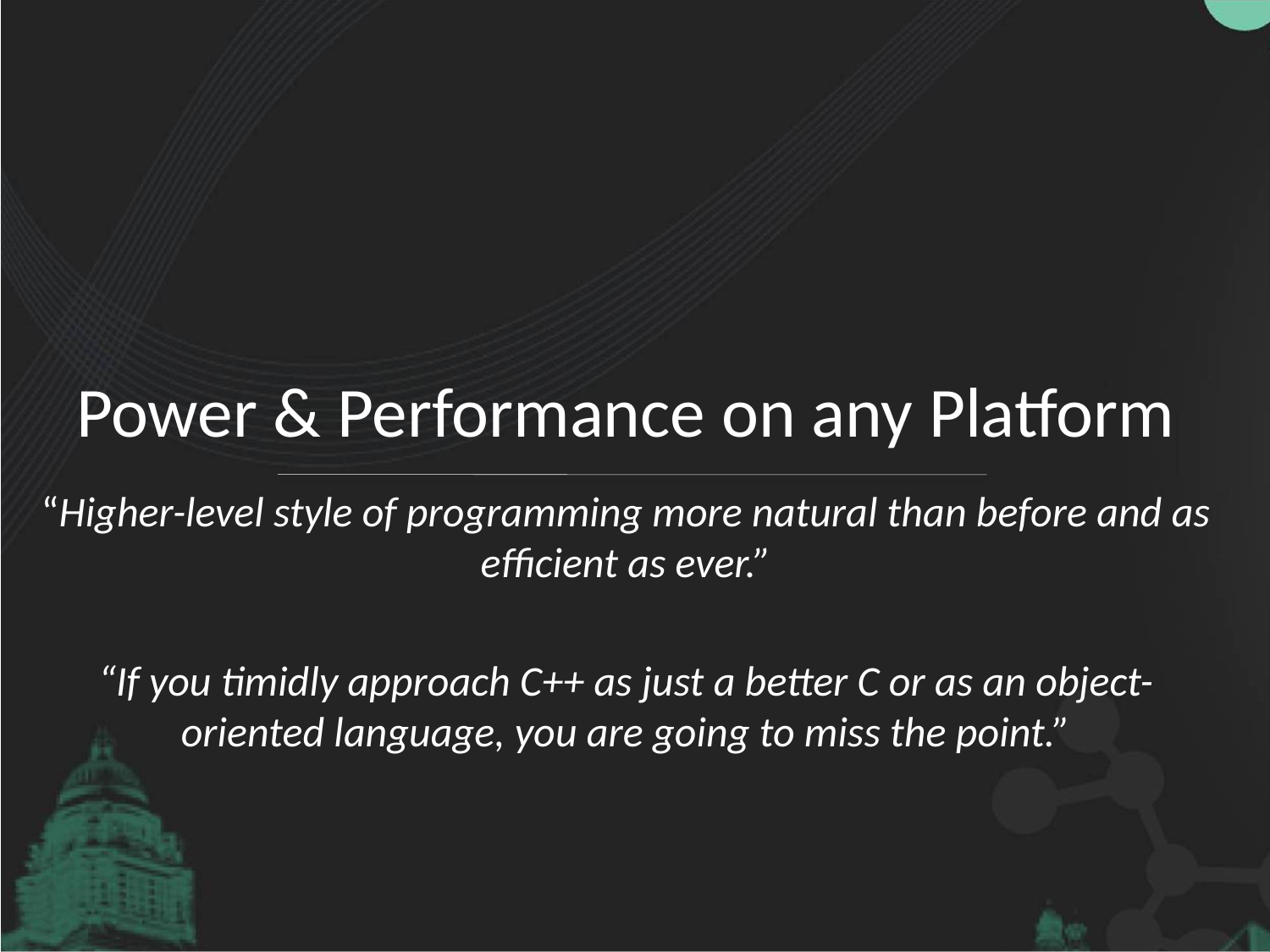

# Power & Performance on any Platform
“Higher-level style of programming more natural than before and as efficient as ever.”

“If you timidly approach C++ as just a better C or as an object-oriented language, you are going to miss the point.”